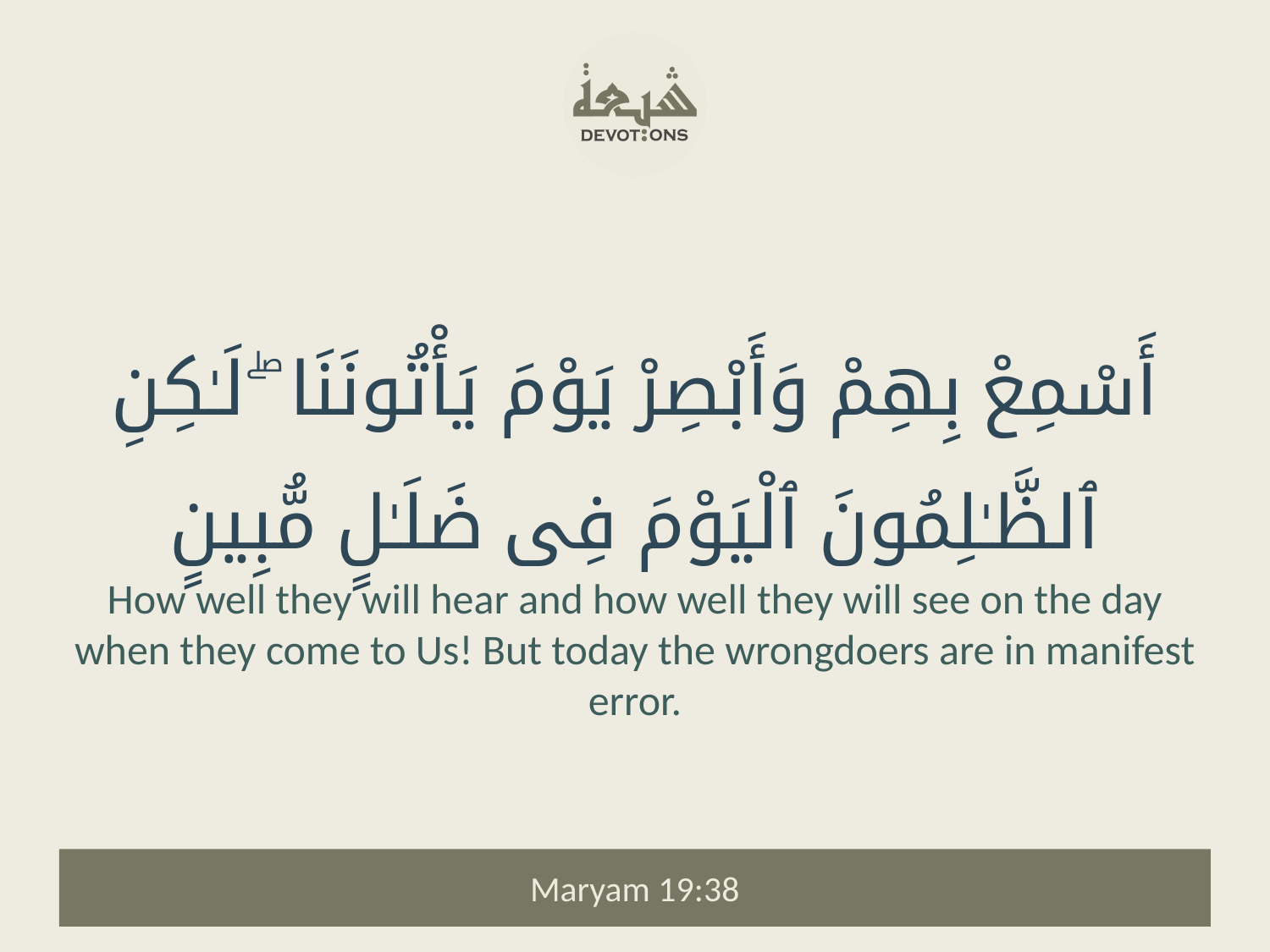

أَسْمِعْ بِهِمْ وَأَبْصِرْ يَوْمَ يَأْتُونَنَا ۖ لَـٰكِنِ ٱلظَّـٰلِمُونَ ٱلْيَوْمَ فِى ضَلَـٰلٍ مُّبِينٍ
How well they will hear and how well they will see on the day when they come to Us! But today the wrongdoers are in manifest error.
Maryam 19:38